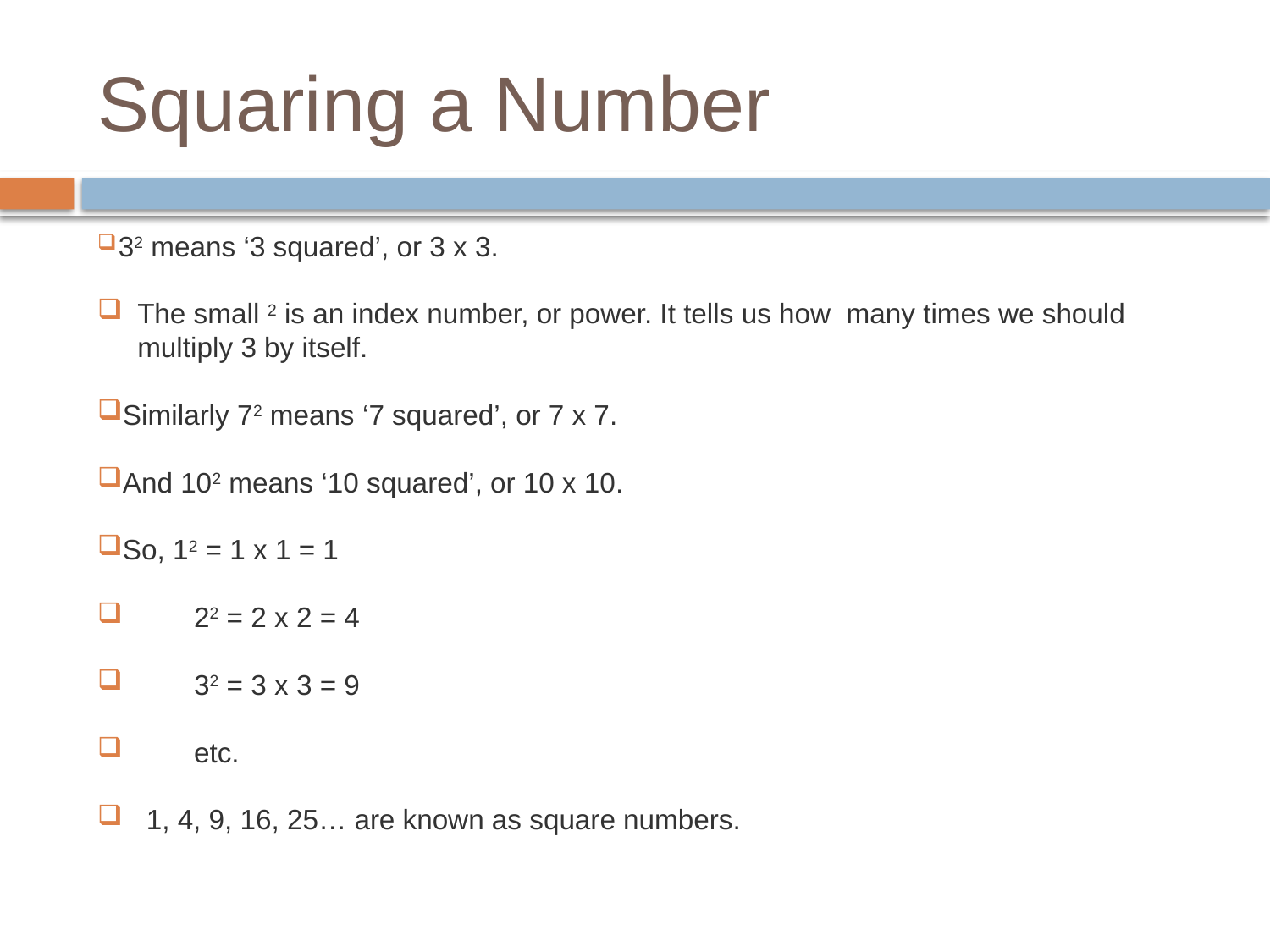

# Squaring a Number

  32 means ‘3 squared’, or 3 x 3.

The small 2 is an index number, or power. It tells us how  many times we should multiply 3 by itself.

  Similarly 72 means ‘7 squared’, or 7 x 7.

  And 102 means ‘10 squared’, or 10 x 10.

  So, 12 = 1 x 1 = 1

     	22 = 2 x 2 = 4

     	32 = 3 x 3 = 9

     	etc.

     1, 4, 9, 16, 25… are known as square numbers.